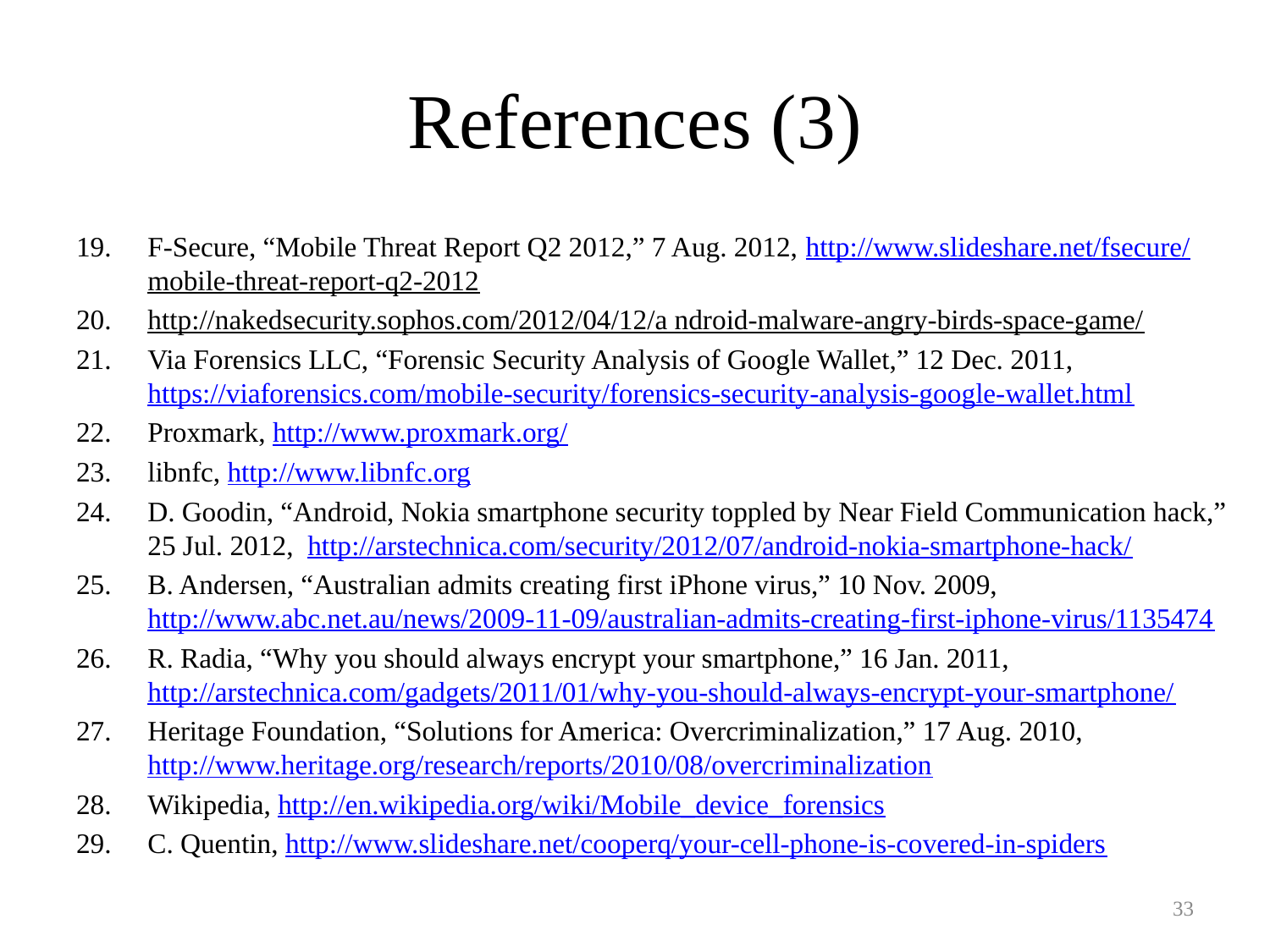

# References (3)
F-Secure, “Mobile Threat Report Q2 2012,” 7 Aug. 2012, http://www.slideshare.net/fsecure/
mobile-threat-report-q2-2012
http://nakedsecurity.sophos.com/2012/04/12/a ndroid-malware-angry-birds-space-game/
Via Forensics LLC, “Forensic Security Analysis of Google Wallet,” 12 Dec. 2011, https://viaforensics.com/mobile-security/forensics-security-analysis-google-wallet.html
Proxmark, http://www.proxmark.org/
libnfc, http://www.libnfc.org
D. Goodin, “Android, Nokia smartphone security toppled by Near Field Communication hack,” 25 Jul. 2012,  http://arstechnica.com/security/2012/07/android-nokia-smartphone-hack/
B. Andersen, “Australian admits creating first iPhone virus,” 10 Nov. 2009, http://www.abc.net.au/news/2009-11-09/australian-admits-creating-first-iphone-virus/1135474
R. Radia, “Why you should always encrypt your smartphone,” 16 Jan. 2011, http://arstechnica.com/gadgets/2011/01/why-you-should-always-encrypt-your-smartphone/
Heritage Foundation, “Solutions for America: Overcriminalization,” 17 Aug. 2010, http://www.heritage.org/research/reports/2010/08/overcriminalization
Wikipedia, http://en.wikipedia.org/wiki/Mobile_device_forensics
C. Quentin, http://www.slideshare.net/cooperq/your-cell-phone-is-covered-in-spiders

33